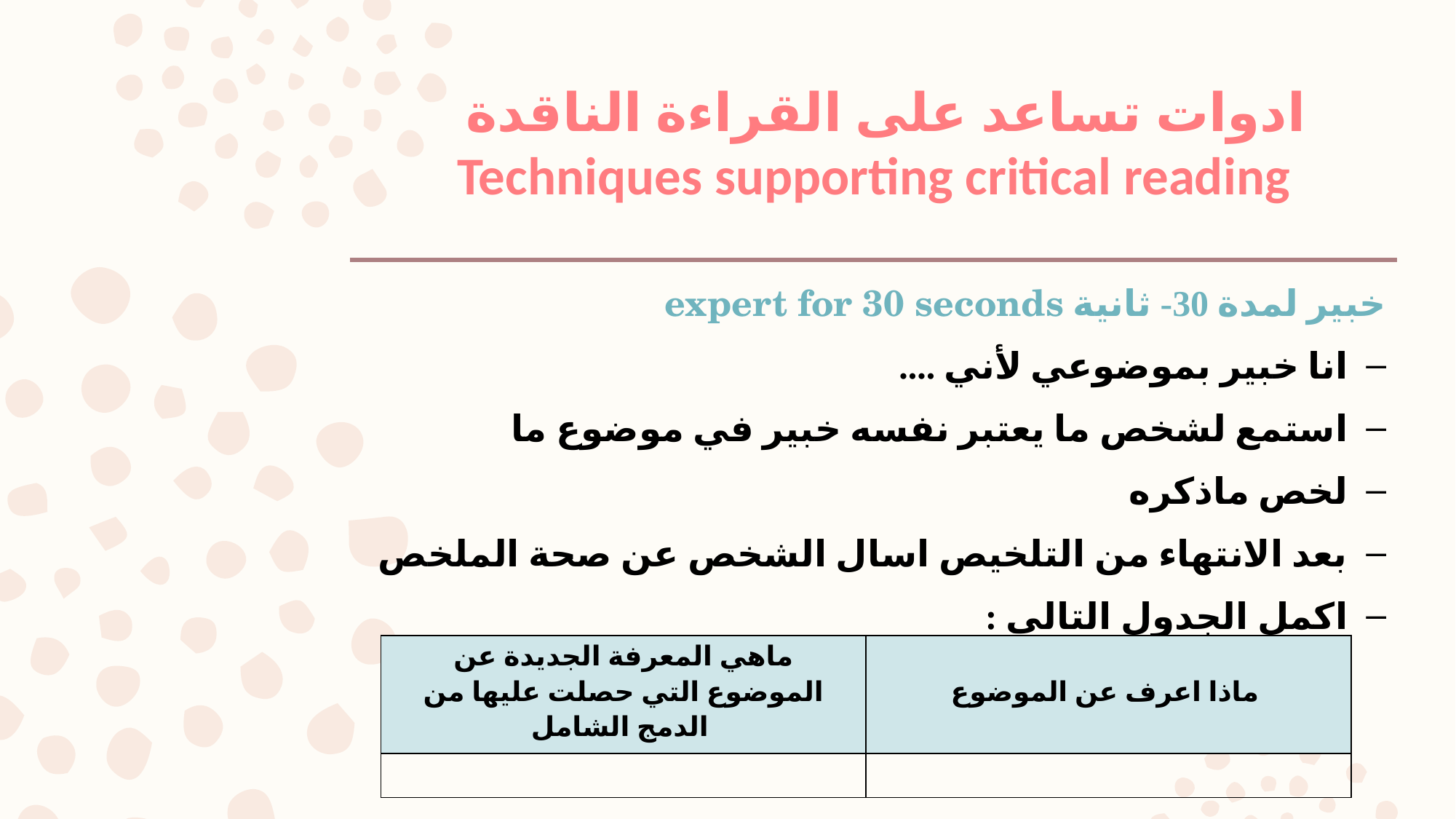

ادوات تساعد على القراءة الناقدة
Techniques supporting critical reading
خبير لمدة 30- ثانية expert for 30 seconds
انا خبير بموضوعي لأني ....
استمع لشخص ما يعتبر نفسه خبير في موضوع ما
لخص ماذكره
بعد الانتهاء من التلخيص اسال الشخص عن صحة الملخص
اكمل الجدول التالي :

| ماهي المعرفة الجديدة عن الموضوع التي حصلت عليها من الدمج الشامل | ماذا اعرف عن الموضوع |
| --- | --- |
|  |  |